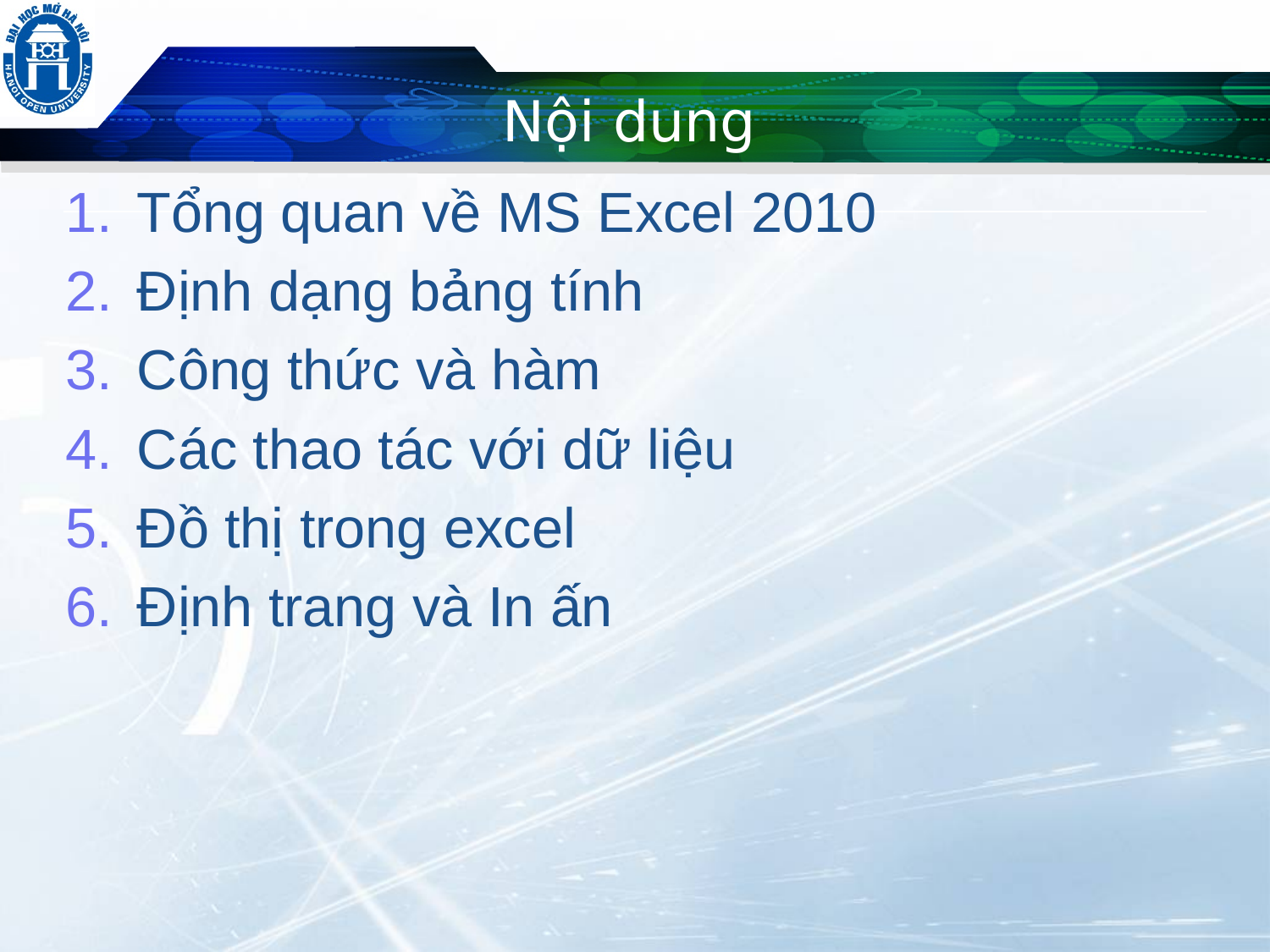

# Nội dung
Tổng quan về MS Excel 2010
Định dạng bảng tính
Công thức và hàm
Các thao tác với dữ liệu
Đồ thị trong excel
Định trang và In ấn